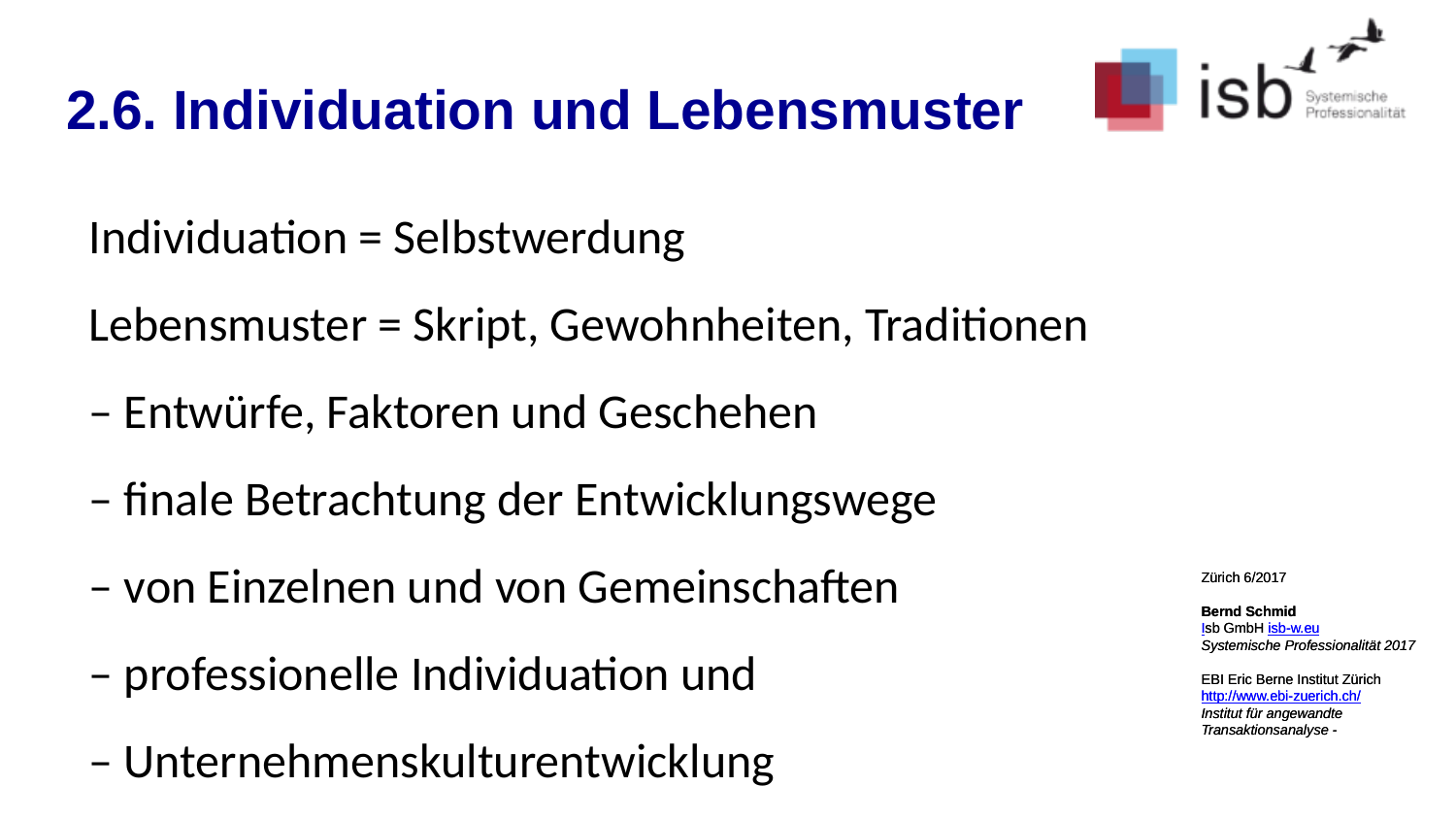

2.6. Individuation und Lebensmuster

Individuation = Selbstwerdung
Lebensmuster = Skript, Gewohnheiten, Traditionen
– Entwürfe, Faktoren und Geschehen
– finale Betrachtung der Entwicklungswege
– von Einzelnen und von Gemeinschaften
– professionelle Individuation und
– Unternehmenskulturentwicklung

Zürich 6/2017
Bernd Schmid
Isb GmbH isb-w.eu
Systemische Professionalität 2017

EBI Eric Berne Institut Zürich
http://www.ebi-zuerich.ch/
Institut für angewandte Transaktionsanalyse -